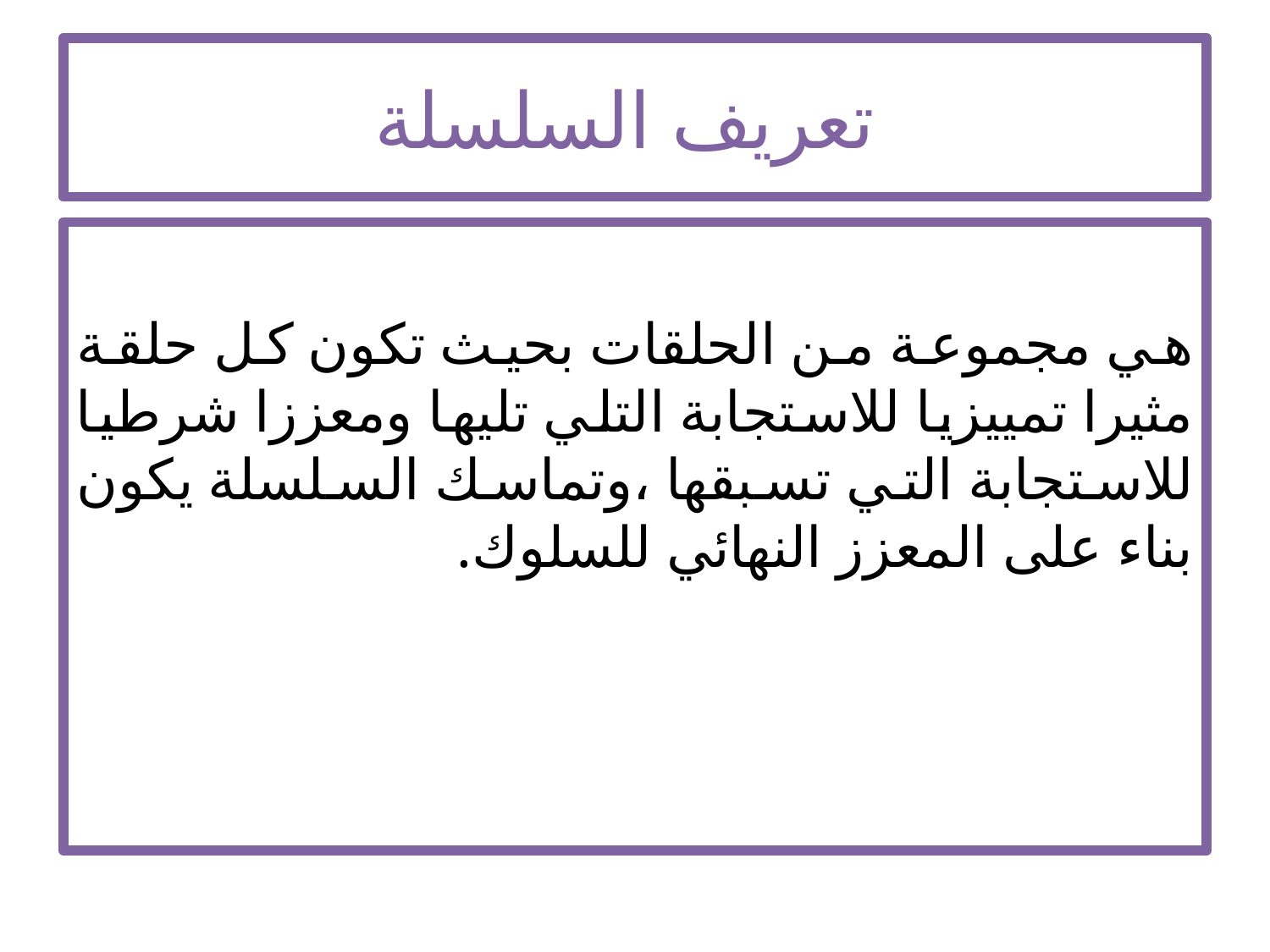

# تعريف السلسلة

هي مجموعة من الحلقات بحيث تكون كل حلقة مثيرا تمييزيا للاستجابة التلي تليها ومعززا شرطيا للاستجابة التي تسبقها ،وتماسك السلسلة يكون بناء على المعزز النهائي للسلوك.